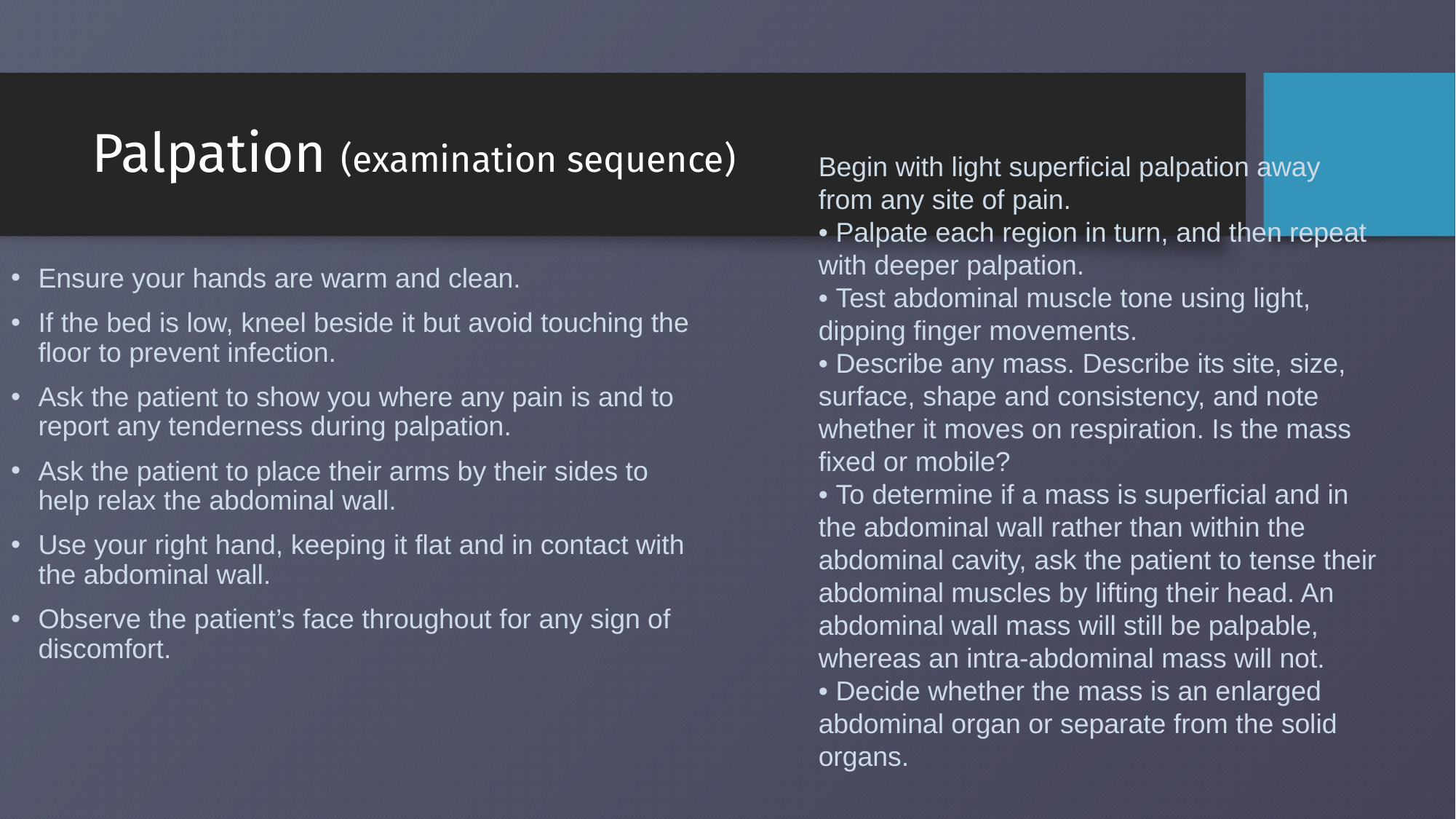

# Palpation (examination sequence)
Begin with light superficial palpation away from any site of pain.
• Palpate each region in turn, and then repeat with deeper palpation.
• Test abdominal muscle tone using light, dipping finger movements.
• Describe any mass. Describe its site, size, surface, shape and consistency, and note whether it moves on respiration. Is the mass fixed or mobile?
• To determine if a mass is superficial and in the abdominal wall rather than within the abdominal cavity, ask the patient to tense their abdominal muscles by lifting their head. An abdominal wall mass will still be palpable,
whereas an intra-abdominal mass will not.
• Decide whether the mass is an enlarged abdominal organ or separate from the solid organs.
Ensure your hands are warm and clean.
If the bed is low, kneel beside it but avoid touching the floor to prevent infection.
Ask the patient to show you where any pain is and to report any tenderness during palpation.
Ask the patient to place their arms by their sides to help relax the abdominal wall.
Use your right hand, keeping it flat and in contact with the abdominal wall.
Observe the patient’s face throughout for any sign of discomfort.